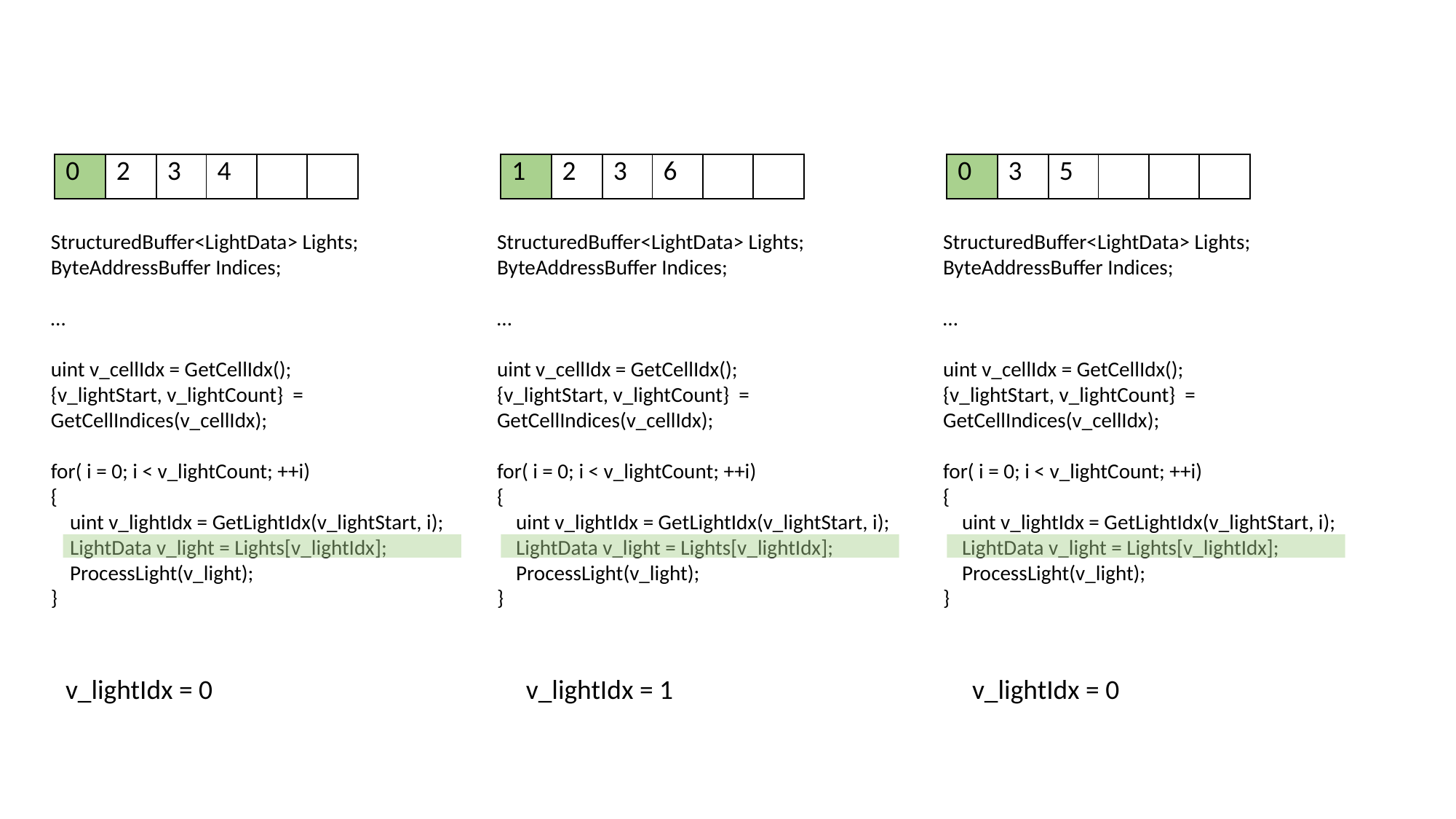

| 0 | 2 | 3 | 4 |  |  |
| --- | --- | --- | --- | --- | --- |
| 1 | 2 | 3 | 6 |  |  |
| --- | --- | --- | --- | --- | --- |
| 0 | 3 | 5 |  |  |  |
| --- | --- | --- | --- | --- | --- |
StructuredBuffer<LightData> Lights;
ByteAddressBuffer Indices;

…

uint v_cellIdx = GetCellIdx();
{v_lightStart, v_lightCount}  = GetCellIndices(v_cellIdx);

for( i = 0; i < v_lightCount; ++i)
{
    uint v_lightIdx = GetLightIdx(v_lightStart, i);
    LightData v_light = Lights[v_lightIdx];
    ProcessLight(v_light);
}
StructuredBuffer<LightData> Lights;
ByteAddressBuffer Indices;

…

uint v_cellIdx = GetCellIdx();
{v_lightStart, v_lightCount}  = GetCellIndices(v_cellIdx);

for( i = 0; i < v_lightCount; ++i)
{
    uint v_lightIdx = GetLightIdx(v_lightStart, i);
    LightData v_light = Lights[v_lightIdx];
    ProcessLight(v_light);
}
StructuredBuffer<LightData> Lights;
ByteAddressBuffer Indices;

…

uint v_cellIdx = GetCellIdx();
{v_lightStart, v_lightCount}  = GetCellIndices(v_cellIdx);

for( i = 0; i < v_lightCount; ++i)
{
    uint v_lightIdx = GetLightIdx(v_lightStart, i);
    LightData v_light = Lights[v_lightIdx];
    ProcessLight(v_light);
}

v_lightIdx = 0
v_lightIdx = 1
v_lightIdx = 0